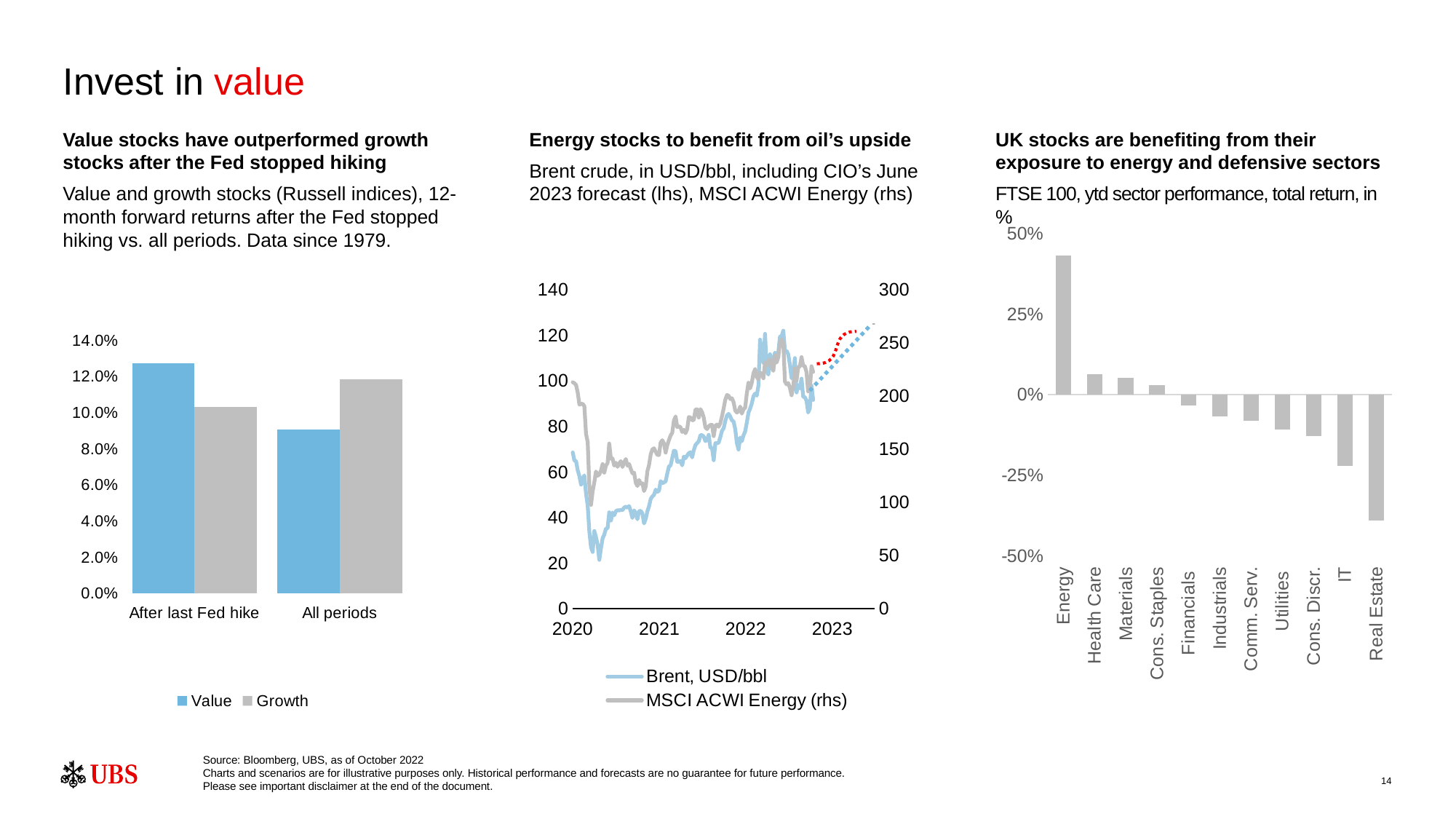

# Invest in value
Value stocks have outperformed growth stocks after the Fed stopped hiking
Value and growth stocks (Russell indices), 12-month forward returns after the Fed stopped hiking vs. all periods. Data since 1979.
Energy stocks to benefit from oil’s upside
Brent crude, in USD/bbl, including CIO’s June 2023 forecast (lhs), MSCI ACWI Energy (rhs)
UK stocks are benefiting from their exposure to energy and defensive sectors
FTSE 100, ytd sector performance, total return, in %

### Chart

| Category |  |
|---|---|
| Energy | 0.4302 |
| Health Care | 0.0626 |
| Materials | 0.051500000000000004 |
| Cons. Staples | 0.0308 |
| Financials  | -0.0345 |
| Industrials | -0.0683 |
| Comm. Serv. | -0.08039999999999999 |
| Utilities  | -0.10710000000000001 |
| Cons. Discr. | -0.1273 |
| IT | -0.2213 |
| Real Estate | -0.3899 |

### Chart

| Category | Brent, USD/bbl |  | MSCI ACWI Energy (rhs) |
|---|---|---|---|
| 43833 | 68.6 | None | 213.04 |
| 43840 | 64.98 | None | 212.09 |
| 43847 | 64.85 | None | 210.43 |
| 43854 | 60.69 | None | 203.24 |
| 43861 | 58.16 | None | 191.98 |
| 43868 | 54.47 | None | 192.7 |
| 43875 | 57.32 | None | 192.59 |
| 43882 | 58.5 | None | 190.56 |
| 43889 | 50.52 | None | 164.54 |
| 43896 | 45.27 | None | 156.7 |
| 43903 | 33.85 | None | 115.58 |
| 43910 | 26.98 | None | 97.65 |
| 43917 | 24.93 | None | 110.57 |
| 43924 | 34.11 | None | 118.91 |
| 43931 | 31.48 | None | 129.04 |
| 43938 | 28.08 | None | 125.04 |
| 43945 | 21.44 | None | 126.28 |
| 43952 | 26.44 | None | 129.86 |
| 43959 | 30.97 | None | 136.06 |
| 43966 | 32.5 | None | 127.96 |
| 43973 | 35.13 | None | 134.6 |
| 43980 | 35.33 | None | 137.11 |
| 43987 | 42.3 | None | 155.36 |
| 43994 | 38.73 | None | 141.06 |
| 44001 | 42.19 | None | 141.3 |
| 44008 | 41.02 | None | 134.64 |
| 44015 | 42.8 | None | 137.26 |
| 44022 | 43.24 | None | 133.5 |
| 44029 | 43.14 | None | 136.74 |
| 44036 | 43.34 | None | 138.85 |
| 44043 | 43.3 | None | 133.33 |
| 44050 | 44.4 | None | 137.78 |
| 44057 | 44.8 | None | 140.79 |
| 44064 | 44.35 | None | 134.55 |
| 44071 | 45.05 | None | 136.04 |
| 44078 | 42.66 | None | 131.35 |
| 44085 | 39.83 | None | 127.35 |
| 44092 | 43.15 | None | 127.84 |
| 44099 | 41.92 | None | 118.54 |
| 44106 | 39.27 | None | 115.4 |
| 44113 | 42.85 | None | 121.08 |
| 44120 | 42.93 | None | 117.59 |
| 44127 | 41.77 | None | 117.91 |
| 44134 | 37.46 | None | 110.67 |
| 44141 | 39.45 | None | 114.77 |
| 44148 | 42.78 | None | 129.34 |
| 44155 | 44.96 | None | 135.13 |
| 44162 | 48.18 | None | 145.23 |
| 44169 | 49.25 | None | 149.74 |
| 44176 | 49.97 | None | 150.95 |
| 44183 | 52.26 | None | 147.77 |
| 44190 | 51.29 | None | 144.78 |
| 44197 | 51.8 | None | 144.6 |
| 44204 | 55.99 | None | 156.29 |
| 44211 | 55.1 | None | 158.47 |
| 44218 | 55.41 | None | 155.59 |
| 44225 | 55.88 | None | 146.87 |
| 44232 | 59.34 | None | 153.88 |
| 44239 | 62.43 | None | 158.67 |
| 44246 | 62.91 | None | 162.89 |
| 44253 | 66.13 | None | 165.54 |
| 44260 | 69.36 | None | 176.98 |
| 44267 | 69.22 | None | 180.82 |
| 44274 | 64.53 | None | 170.85 |
| 44281 | 64.57 | None | 171.65 |
| 44288 | 64.86 | None | 170.63 |
| 44295 | 62.95 | None | 166.27 |
| 44302 | 66.77 | None | 168.34 |
| 44309 | 66.11 | None | 165.09 |
| 44316 | 67.25 | None | 168.88 |
| 44323 | 68.28 | None | 180.28 |
| 44330 | 68.71 | None | 179.93 |
| 44337 | 66.44 | None | 177.23 |
| 44344 | 69.63 | None | 177.55 |
| 44351 | 71.89 | None | 187.26 |
| 44358 | 72.69 | None | 187.6 |
| 44365 | 73.51 | None | 179.83 |
| 44372 | 76.18 | None | 187.74 |
| 44379 | 76.17 | None | 184.75 |
| 44386 | 75.55 | None | 179.87 |
| 44393 | 73.59 | None | 170.56 |
| 44400 | 74.1 | None | 169.02 |
| 44407 | 76.33 | None | 171.5 |
| 44414 | 70.7 | None | 172.93 |
| 44421 | 70.59 | None | 172.93 |
| 44428 | 65.18 | None | 162.31 |
| 44435 | 72.7 | None | 172.19 |
| 44442 | 72.61 | None | 173.2 |
| 44449 | 72.92 | None | 171.18 |
| 44456 | 75.34 | None | 174.58 |
| 44463 | 78.09 | None | 180.89 |
| 44470 | 79.28 | None | 188.54 |
| 44477 | 82.39 | None | 196.56 |
| 44484 | 84.86 | None | 201.03 |
| 44491 | 85.53 | None | 200.32 |
| 44498 | 84.38 | None | 197.26 |
| 44505 | 82.74 | None | 197.95 |
| 44512 | 82.17 | None | 194.35 |
| 44519 | 78.89 | None | 186.43 |
| 44526 | 72.72 | None | 184.57 |
| 44533 | 69.88 | None | 185.69 |
| 44540 | 75.15 | None | 190.17 |
| 44547 | 73.52 | None | 183.53 |
| 44554 | 76.14 | None | 187.69 |
| 44561 | 77.78 | None | 189.02 |
| 44568 | 81.75 | None | 202.62 |
| 44575 | 86.06 | None | 212.55 |
| 44582 | 87.89 | None | 207.26 |
| 44589 | 90.03 | None | 212.43 |
| 44596 | 93.27 | None | 221.3 |
| 44603 | 94.44 | None | 225.46 |
| 44610 | 93.54 | None | 217.87 |
| 44617 | 97.93 | None | 215.6 |
| 44624 | 118.11 | None | 221.99 |
| 44631 | 112.67 | None | 221.14 |
| 44638 | 107.93 | None | 216.8 |
| 44645 | 120.65 | None | 231.65 |
| 44652 | 104.39 | None | 228.86 |
| 44659 | 102.78 | None | 233.41 |
| 44666 | 111.7 | None | 234.44 |
| 44673 | 106.65 | None | 226.82 |
| 44680 | 109.34 | None | 223.76 |
| 44687 | 112.39 | None | 238.43 |
| 44694 | 111.55 | None | 231.58 |
| 44701 | 112.55 | None | 236.54 |
| 44708 | 119.43 | None | 250.35 |
| 44715 | 119.72 | None | 253.24 |
| 44722 | 122.01 | None | 249.85 |
| 44729 | 113.12 | None | 213.68 |
| 44736 | 113.12 | None | 210.99 |
| 44743 | 111.63 | None | 212.29 |
| 44750 | 107.02 | None | 207.64 |
| 44757 | 101.16 | None | 200.81 |
| 44764 | 103.2 | None | 208.77 |
| 44771 | 110.01 | None | 226.06 |
| 44778 | 94.92 | None | 214.61 |
| 44785 | 98.15 | None | 227.34 |
| 44792 | 96.72 | None | 227.81 |
| 44799 | 100.99 | None | 236.64 |
| 44806 | 93.02 | None | 228.49 |
| 44813 | 92.84 | None | 228.11 |
| 44820 | 91.35 | None | 222.53 |
| 44827 | 86.15 | None | 204.2 |
| 44834 | 87.96 | None | 206.43 |
| 44841 | 97.92 | None | 228.06 |
| 44848 | 91.63 | None | 222.76 |
| 44855 | None | None | None |
| 44862 | None | None | None |
| 44869 | None | None | None |
| 44876 | None | None | None |
| 44883 | None | None | None |
| 44890 | None | None | None |
| 44897 | None | None | None |
| 44904 | None | None | None |
| 44911 | None | None | None |
| 44918 | None | None | None |
| 44925 | None | None | None |
| 44932 | None | None | None |
| 44939 | None | None | None |
| 44946 | None | None | None |
| 44953 | None | None | None |
| 44960 | None | None | None |
| 44967 | None | None | None |
| 44974 | None | None | None |
| 44981 | None | None | None |
| 44988 | None | None | None |
| 44995 | None | None | None |
| 45002 | None | None | None |
| 45009 | None | None | None |
| 45016 | None | None | None |
| 45023 | None | None | None |
| 45030 | None | None | None |
| 45037 | None | None | None |
| 45044 | None | None | None |
| 45051 | None | None | None |
| 45058 | None | None | None |
| 45065 | None | None | None |
| 45072 | None | None | None |
| 45079 | None | None | None |
| 45086 | None | None | None |
| 45093 | None | None | None |
| 45100 | None | 125.0 | None |
| 45107 | None | 125.0 | None |

### Chart

| Category | Value | Growth |
|---|---|---|
| After last Fed hike | 0.12741666984593064 | 0.10307954082655081 |
| All periods | 0.09077273754793529 | 0.11843901849465911 |
Source: Bloomberg, UBS, as of October 2022
Charts and scenarios are for illustrative purposes only. Historical performance and forecasts are no guarantee for future performance.
Please see important disclaimer at the end of the document.